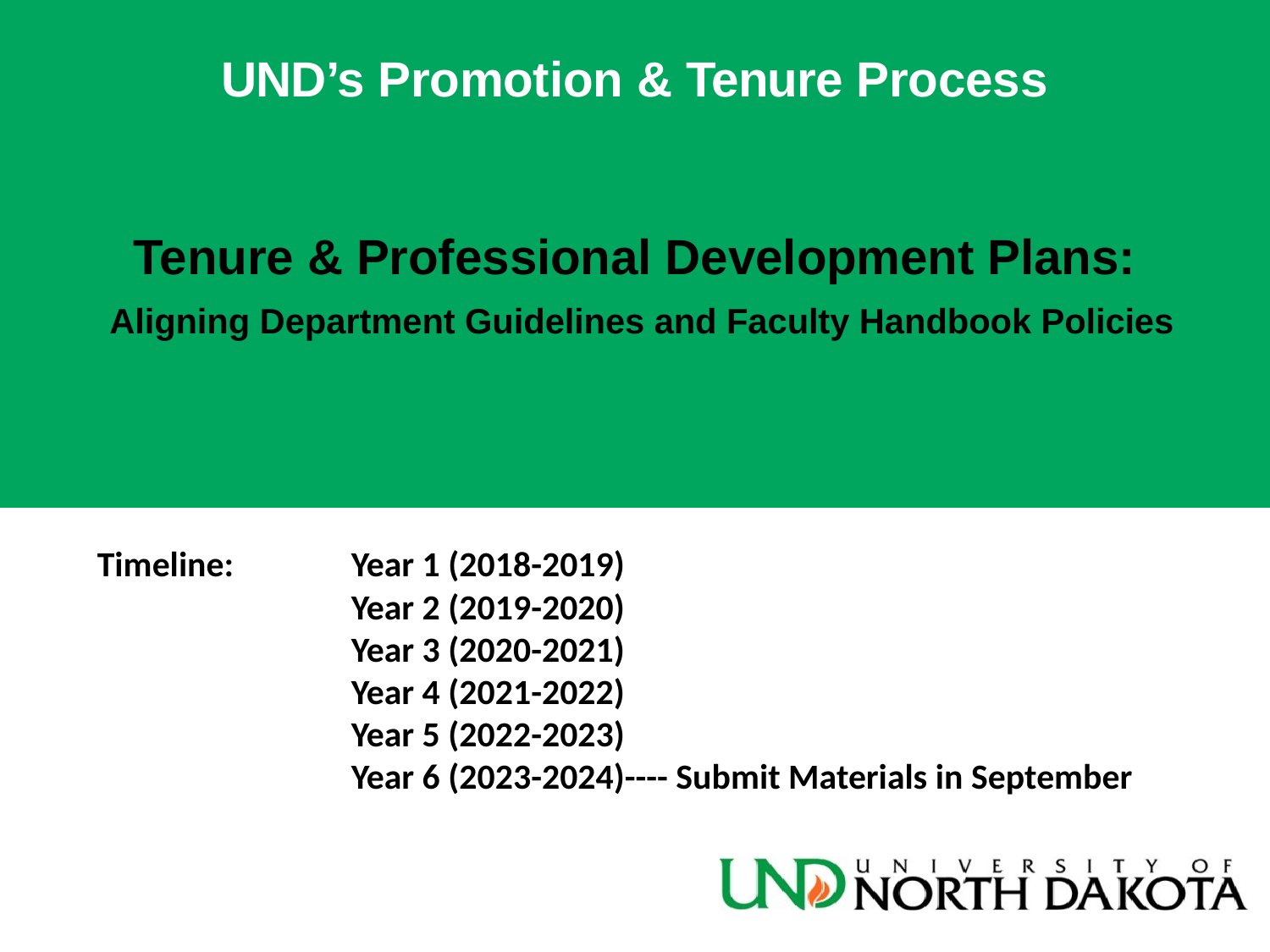

# UND’s Promotion & Tenure Process Tenure & Professional Development Plans: Aligning Department Guidelines and Faculty Handbook Policies

Timeline:	Year 1 (2018-2019)
		Year 2 (2019-2020)
		Year 3 (2020-2021)
		Year 4 (2021-2022)
		Year 5 (2022-2023)
		Year 6 (2023-2024)---- Submit Materials in September